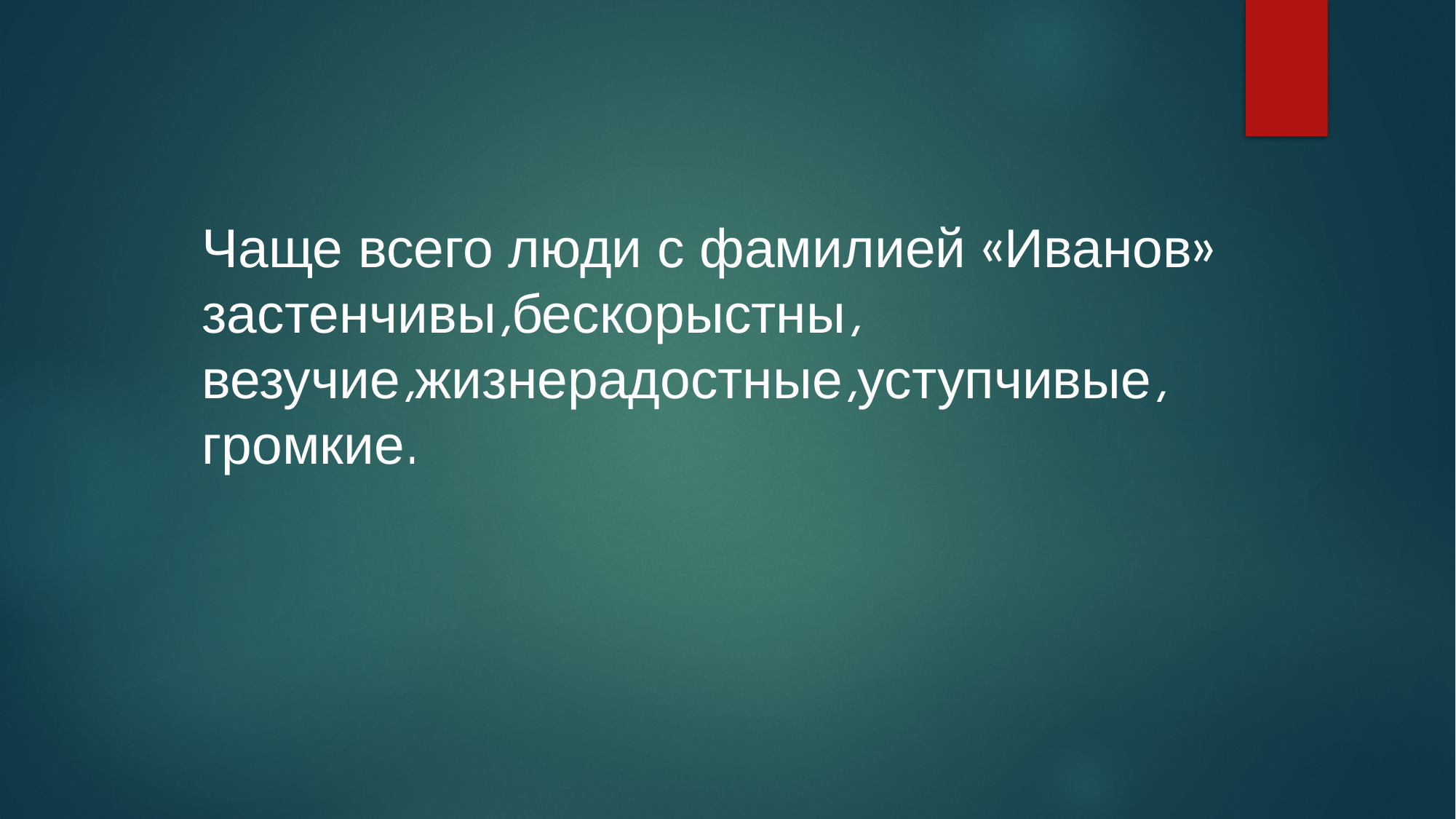

Чаще всего люди с фамилией «Иванов» застенчивы,бескорыстны, везучие,жизнерадостные,уступчивые, громкие.